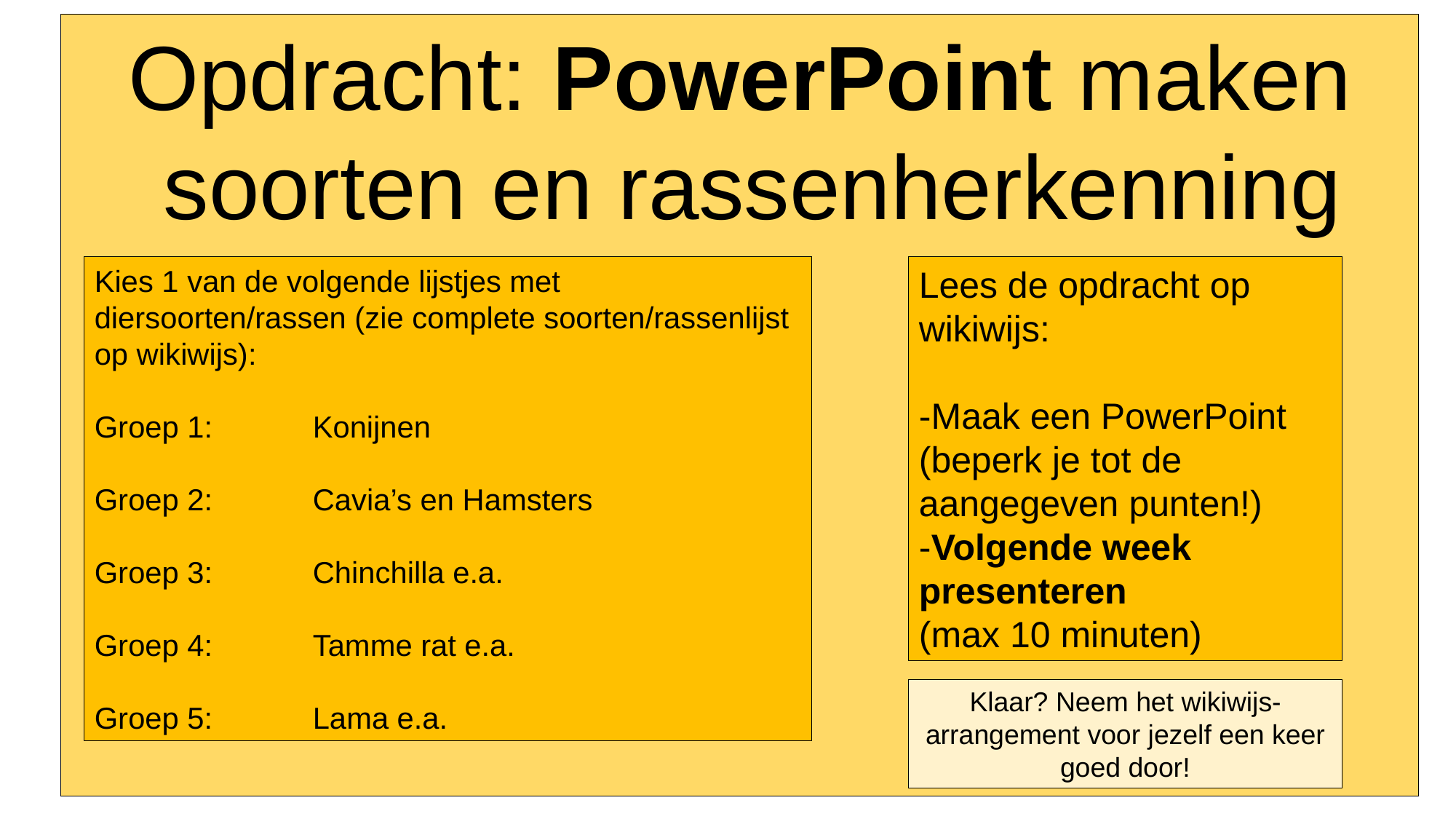

Opdracht: PowerPoint maken
 soorten en rassenherkenning

Kies 1 van de volgende lijstjes met diersoorten/rassen (zie complete soorten/rassenlijst op wikiwijs):

Groep 1:	Konijnen

Groep 2:	Cavia’s en Hamsters

Groep 3:	Chinchilla e.a.

Groep 4: 	Tamme rat e.a.

Groep 5:	Lama e.a.
Lees de opdracht op wikiwijs:

-Maak een PowerPoint (beperk je tot de aangegeven punten!)
-Volgende week presenteren
(max 10 minuten)
Klaar? Neem het wikiwijs-arrangement voor jezelf een keer goed door!